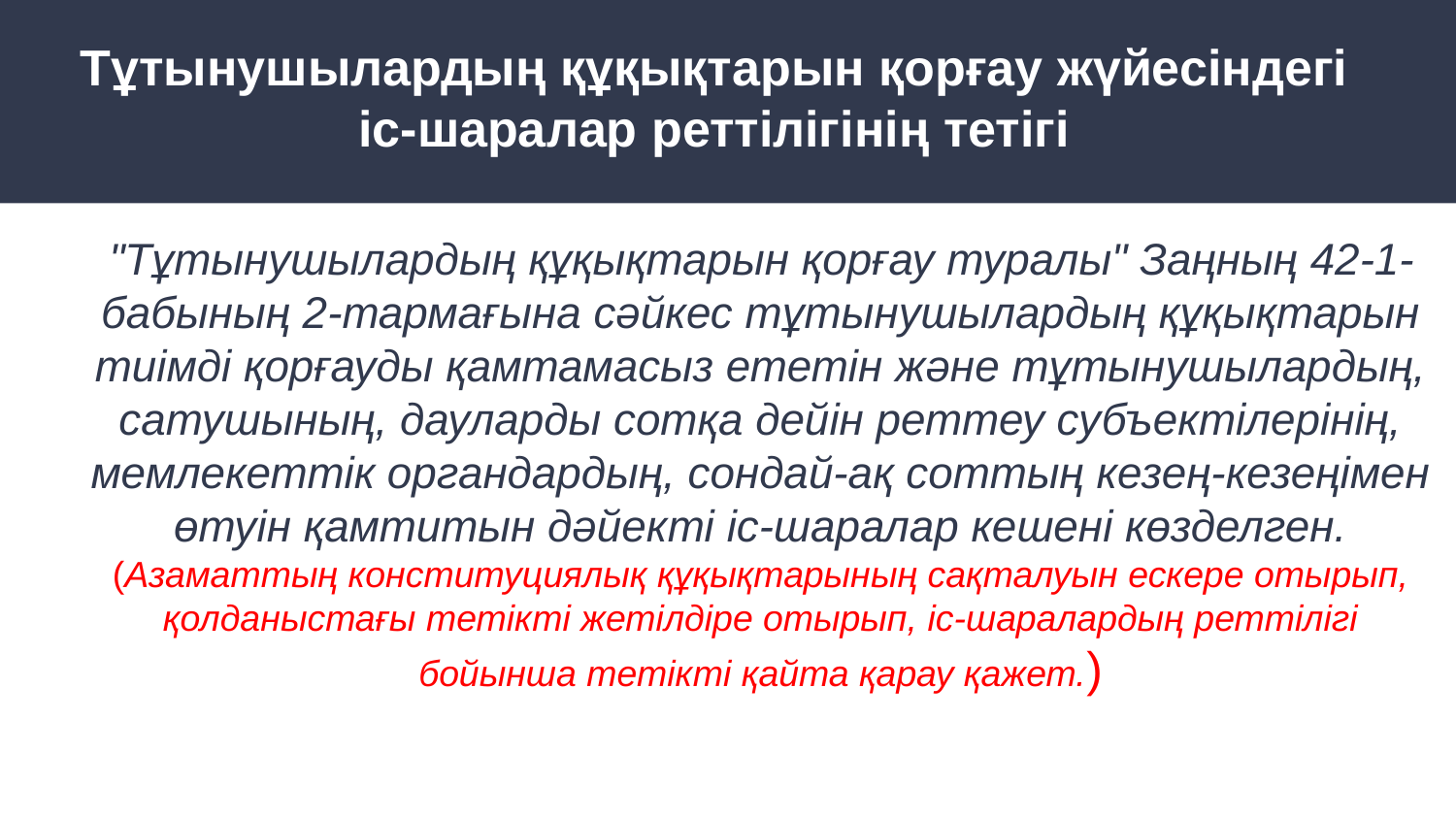

Тұтынушылардың құқықтарын қорғау жүйесіндегі іс-шаралар реттілігінің тетігі
# "Тұтынушылардың құқықтарын қорғау туралы" Заңның 42-1-бабының 2-тармағына сәйкес тұтынушылардың құқықтарын тиімді қорғауды қамтамасыз ететін және тұтынушылардың, сатушының, дауларды сотқа дейін реттеу субъектілерінің, мемлекеттік органдардың, сондай-ақ соттың кезең-кезеңімен өтуін қамтитын дәйекті іс-шаралар кешені көзделген. (Азаматтың конституциялық құқықтарының сақталуын ескере отырып, қолданыстағы тетікті жетілдіре отырып, іс-шаралардың реттілігі бойынша тетікті қайта қарау қажет.)